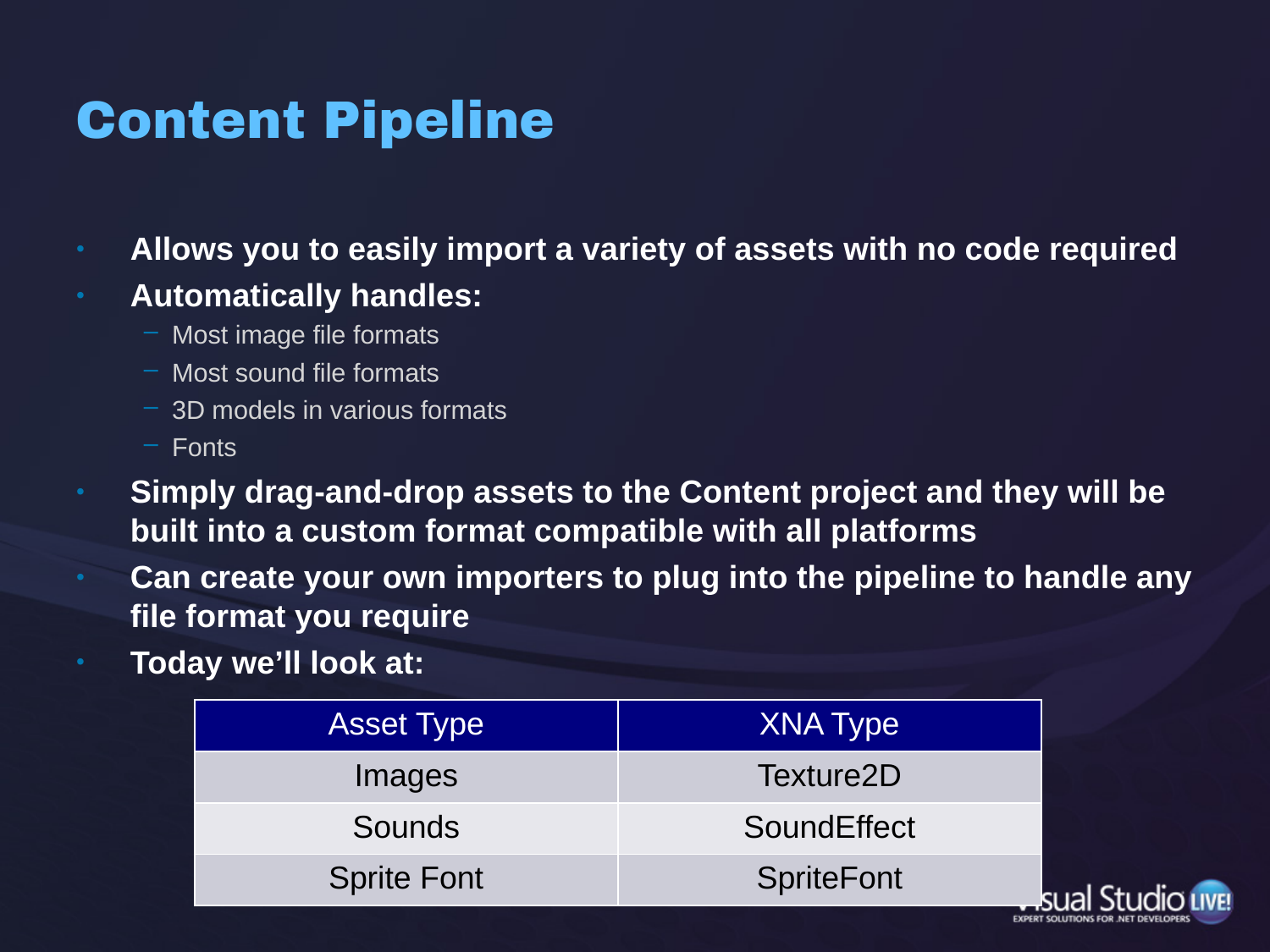

# Content Pipeline
Allows you to easily import a variety of assets with no code required
Automatically handles:
Most image file formats
Most sound file formats
3D models in various formats
Fonts
Simply drag-and-drop assets to the Content project and they will be built into a custom format compatible with all platforms
Can create your own importers to plug into the pipeline to handle any file format you require
Today we’ll look at:

| Asset Type | XNA Type |
| --- | --- |
| Images | Texture2D |
| Sounds | SoundEffect |
| Sprite Font | SpriteFont |